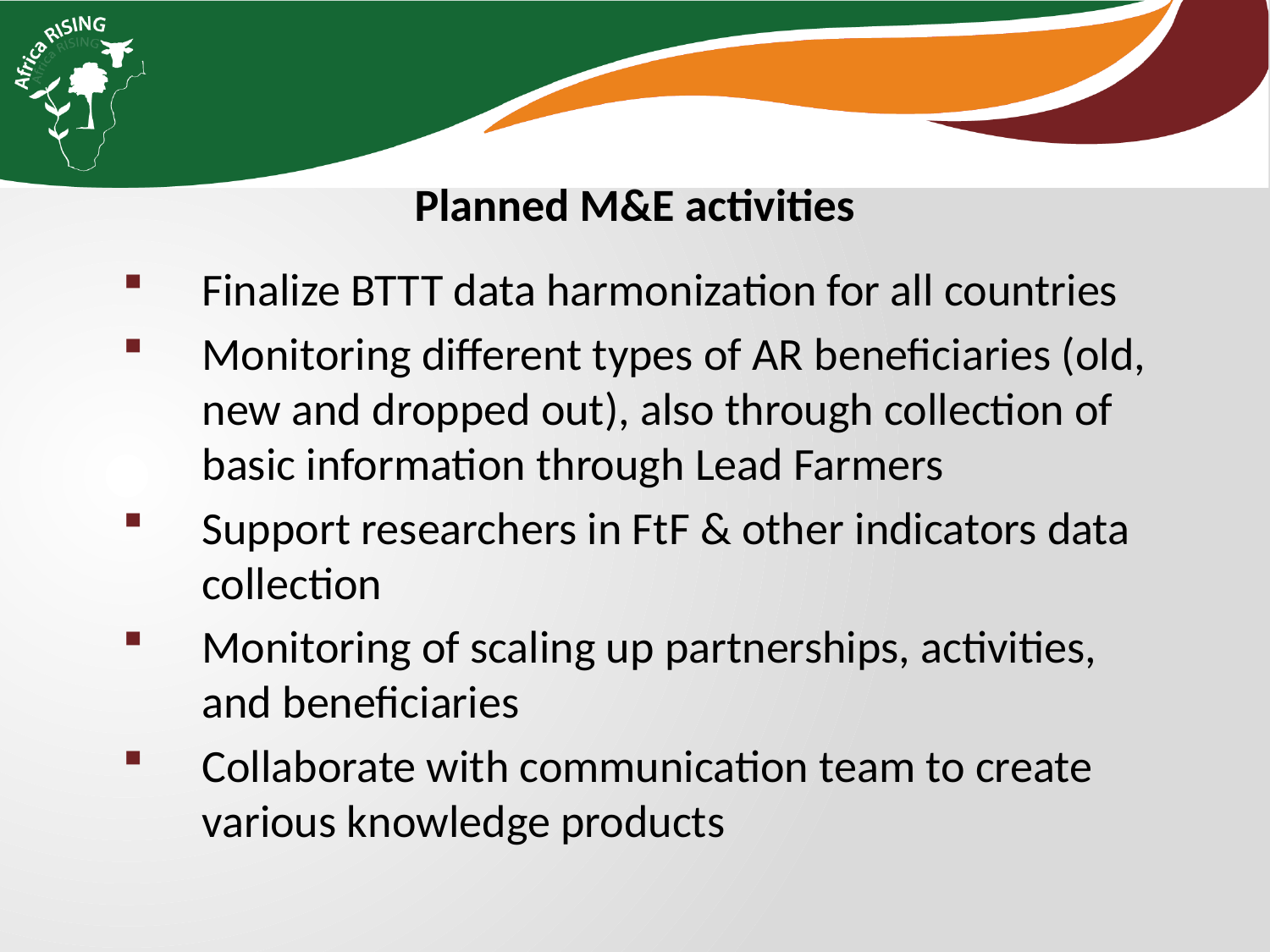

Planned M&E activities
Finalize BTTT data harmonization for all countries
Monitoring different types of AR beneficiaries (old, new and dropped out), also through collection of basic information through Lead Farmers
Support researchers in FtF & other indicators data collection
Monitoring of scaling up partnerships, activities, and beneficiaries
Collaborate with communication team to create various knowledge products